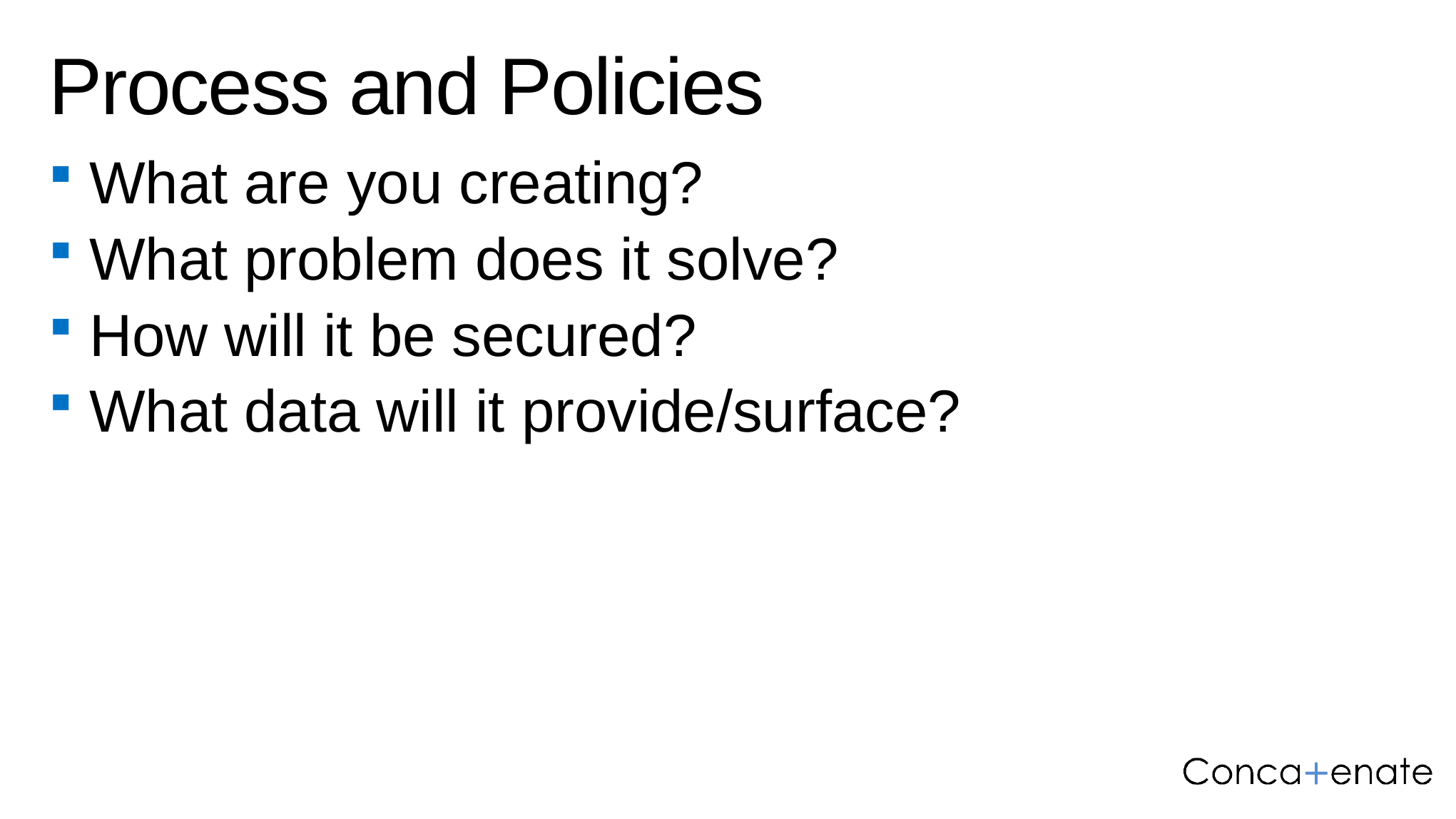

# Process and Policies
What are you creating?
What problem does it solve?
How will it be secured?
What data will it provide/surface?